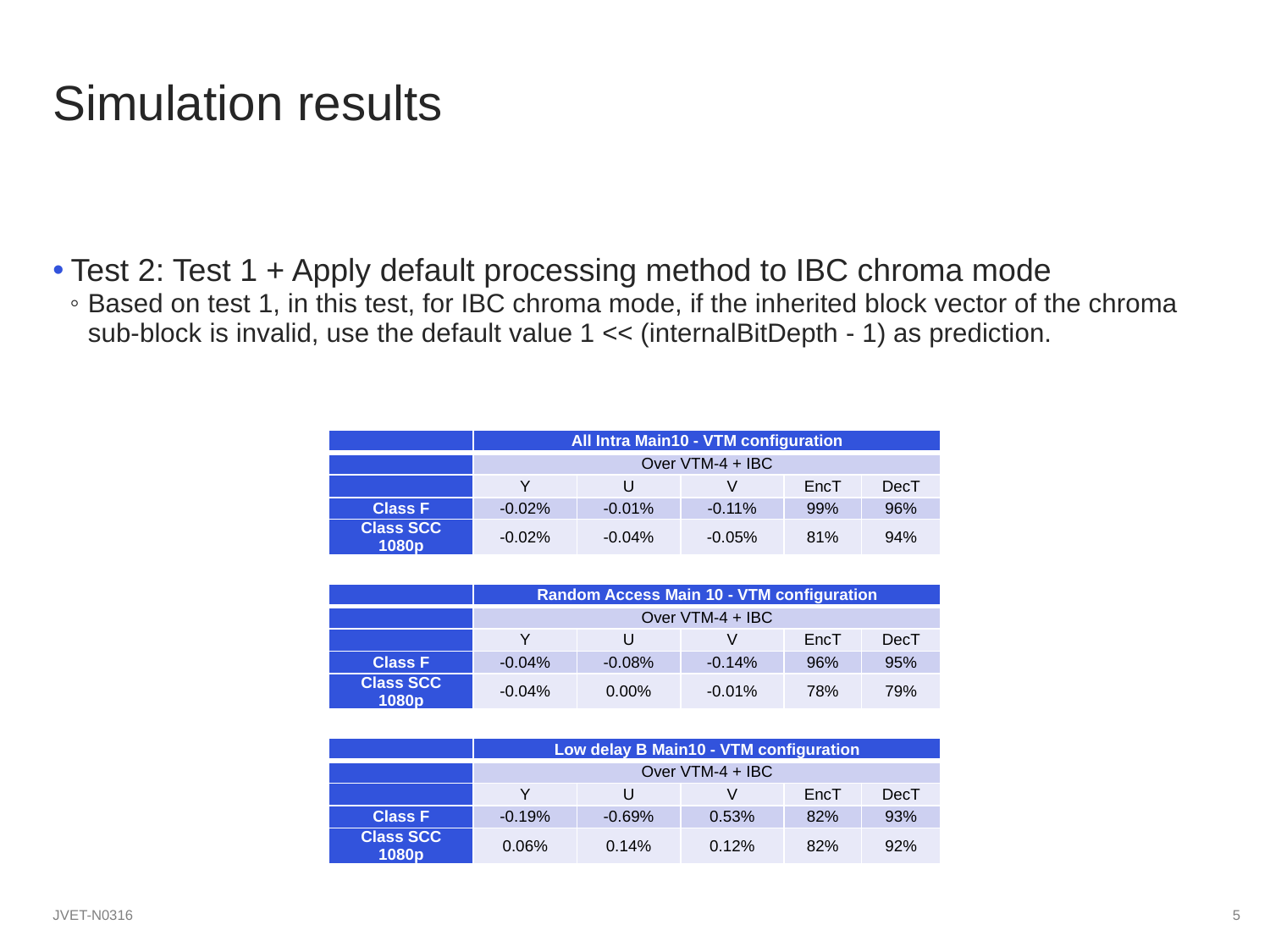

# Simulation results
Test 2: Test 1 + Apply default processing method to IBC chroma mode
Based on test 1, in this test, for IBC chroma mode, if the inherited block vector of the chroma sub-block is invalid, use the default value 1 << (internalBitDepth - 1) as prediction.
|  | All Intra Main10 - VTM configuration |  |  |  |  |
| --- | --- | --- | --- | --- | --- |
|  | Over VTM-4 + IBC |  |  |  |  |
|  | Y | U | V | EncT | DecT |
| Class F | -0.02% | -0.01% | -0.11% | 99% | 96% |
| Class SCC 1080p | -0.02% | -0.04% | -0.05% | 81% | 94% |
|  | Random Access Main 10 - VTM configuration |  |  |  |  |
| --- | --- | --- | --- | --- | --- |
|  | Over VTM-4 + IBC |  |  |  |  |
|  | Y | U | V | EncT | DecT |
| Class F | -0.04% | -0.08% | -0.14% | 96% | 95% |
| Class SCC 1080p | -0.04% | 0.00% | -0.01% | 78% | 79% |
|  | Low delay B Main10 - VTM configuration |  |  |  |  |
| --- | --- | --- | --- | --- | --- |
|  | Over VTM-4 + IBC |  |  |  |  |
|  | Y | U | V | EncT | DecT |
| Class F | -0.19% | -0.69% | 0.53% | 82% | 93% |
| Class SCC 1080p | 0.06% | 0.14% | 0.12% | 82% | 92% |
JVET-N0316